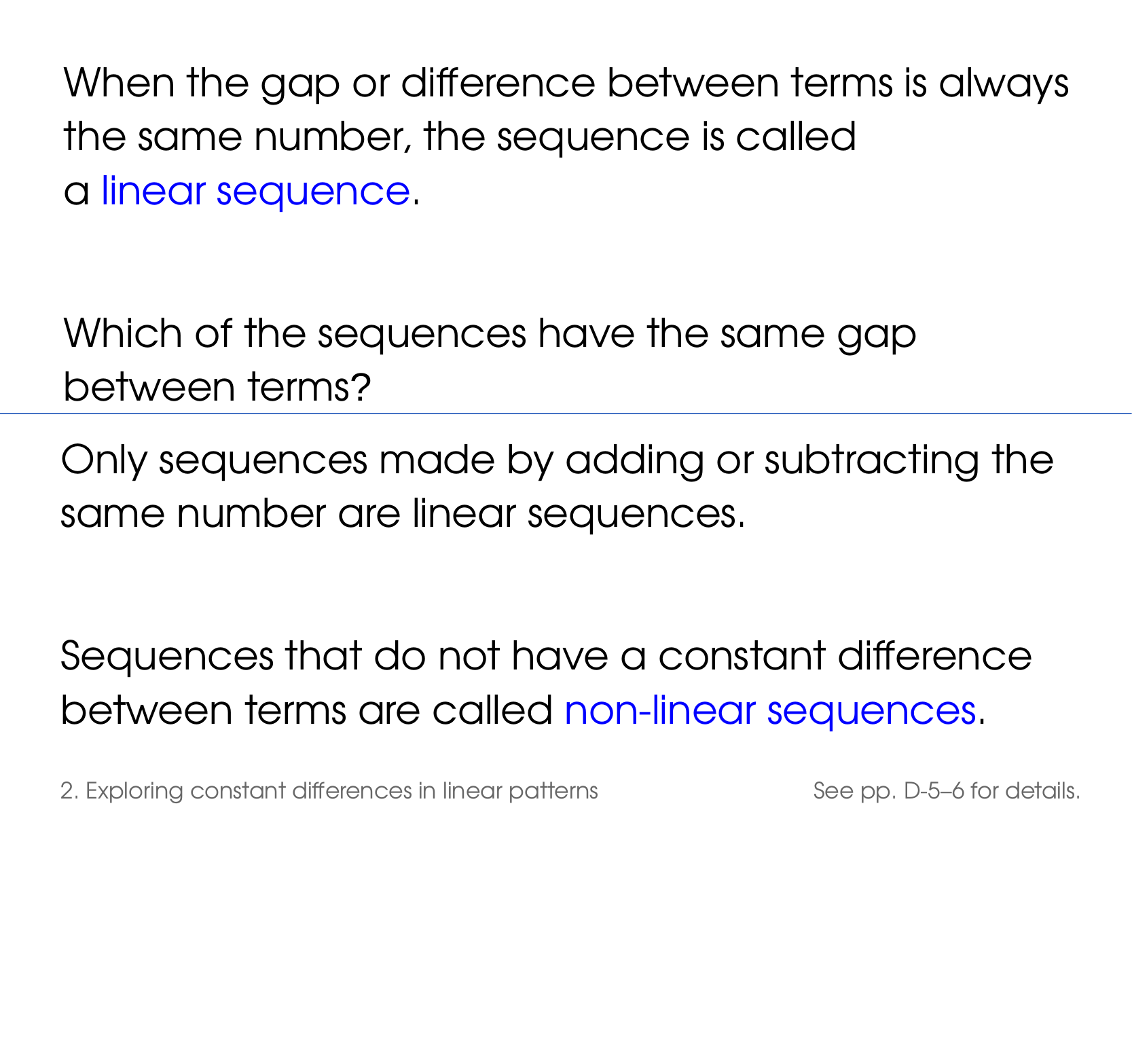

When the gap or difference between terms is always the same number, the sequence is called
a linear sequence.

Which of the sequences have the same gap between terms?
Only sequences made by adding or subtracting the same number are linear sequences.

Sequences that do not have a constant difference between terms are called non-linear sequences.
2. Exploring constant differences in linear patterns
See pp. D-5–6 for details.